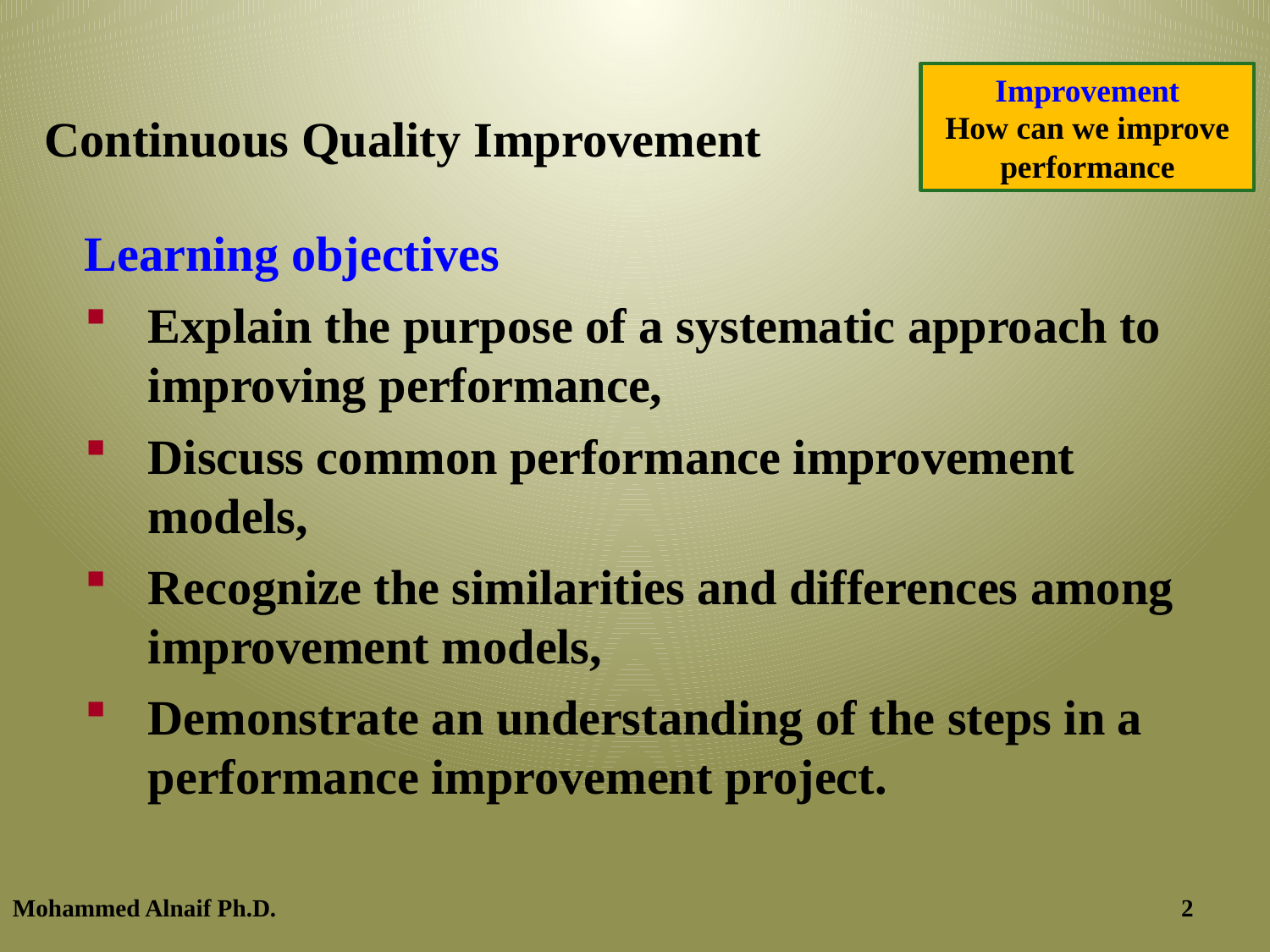

Improvement
How can we improve performance
# Continuous Quality Improvement
Learning objectives
Explain the purpose of a systematic approach to improving performance,
Discuss common performance improvement models,
Recognize the similarities and differences among improvement models,
Demonstrate an understanding of the steps in a performance improvement project.
Mohammed Alnaif Ph.D.
2